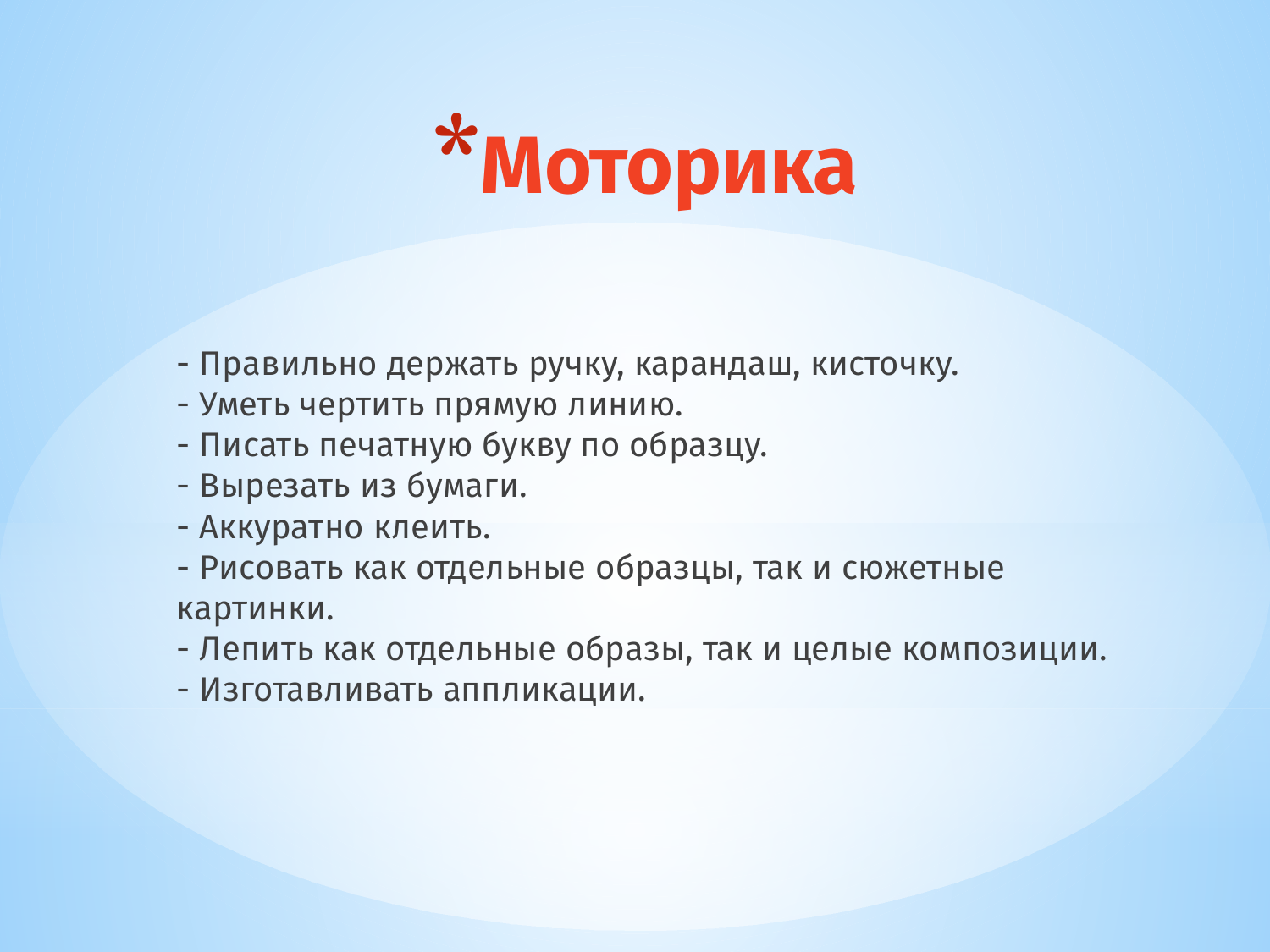

# Моторика
- Правильно держать ручку, карандаш, кисточку.
- Уметь чертить прямую линию.
- Писать печатную букву по образцу.
- Вырезать из бумаги.
- Аккуратно клеить.
- Рисовать как отдельные образцы, так и сюжетные картинки.
- Лепить как отдельные образы, так и целые композиции.
- Изготавливать аппликации.